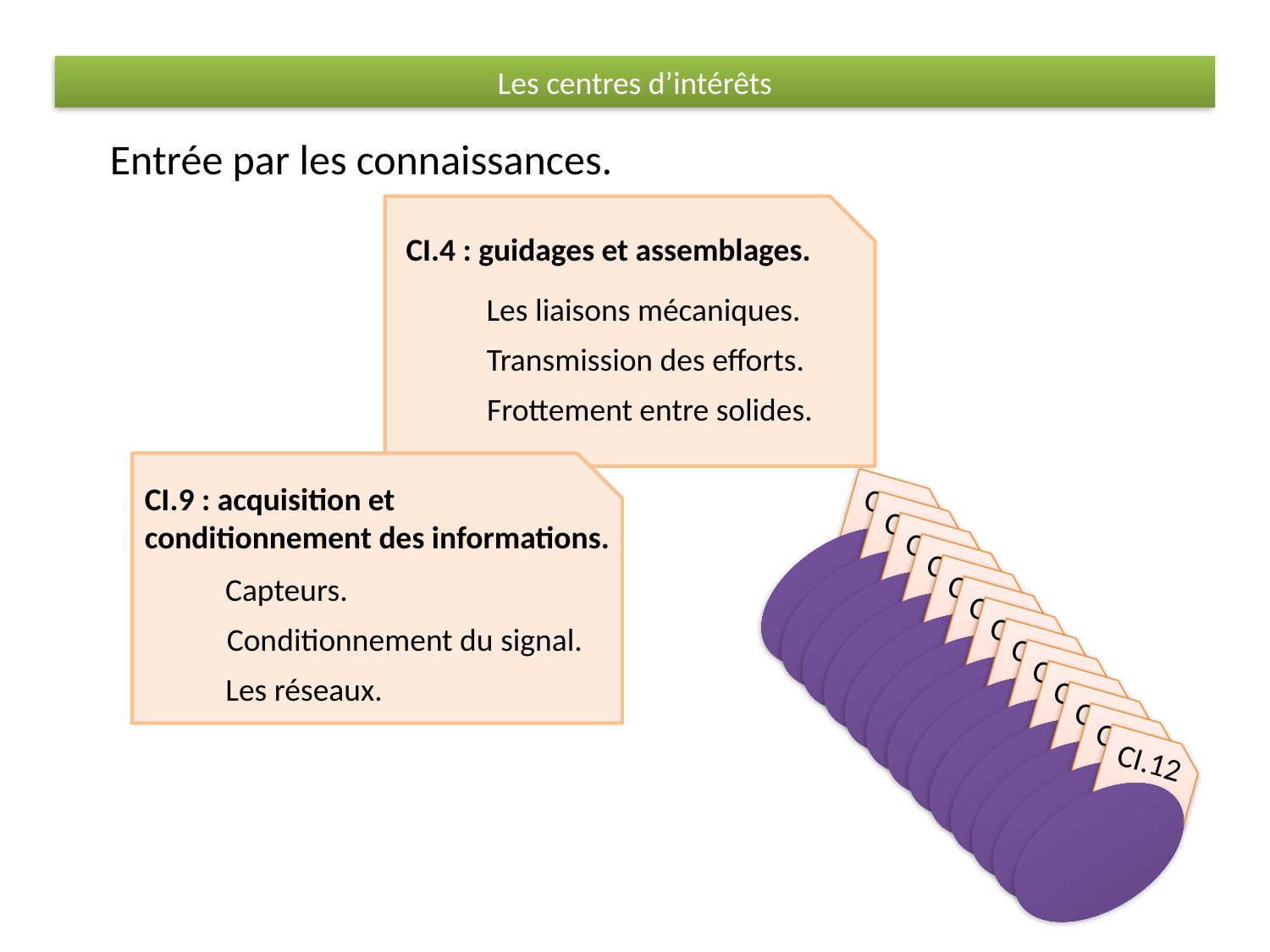

Les centres d’intérêts
Entrée par les connaissances.

CI.4 : guidages et assemblages.
Les liaisons mécaniques.
Transmission des efforts.
Frottement entre solides.

CI.9 : acquisition et conditionnement des informations.

CI.1

CI.2

CI.2

CI.4

Capteurs.

CI.5

CI.7

CI.2

Conditionnement du signal.

CI.8

CI.2

Les réseaux.

CI.9

CI.10

CI.11

CI.12